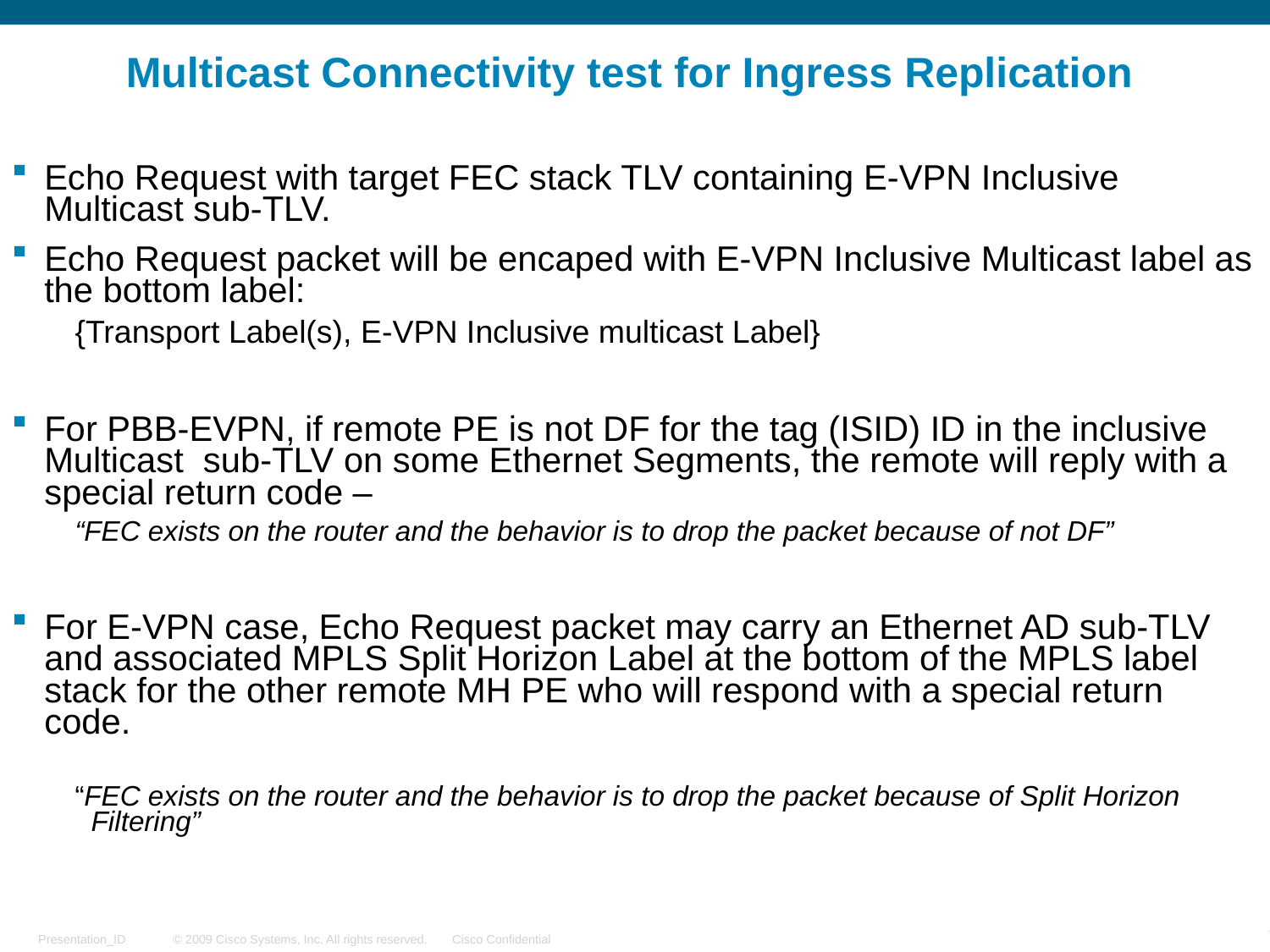

# Multicast Connectivity test for Ingress Replication
Echo Request with target FEC stack TLV containing E-VPN Inclusive Multicast sub-TLV.
Echo Request packet will be encaped with E-VPN Inclusive Multicast label as the bottom label:
{Transport Label(s), E-VPN Inclusive multicast Label}

For PBB-EVPN, if remote PE is not DF for the tag (ISID) ID in the inclusive Multicast  sub-TLV on some Ethernet Segments, the remote will reply with a special return code –
“FEC exists on the router and the behavior is to drop the packet because of not DF”

For E-VPN case, Echo Request packet may carry an Ethernet AD sub-TLV and associated MPLS Split Horizon Label at the bottom of the MPLS label stack for the other remote MH PE who will respond with a special return code.

“FEC exists on the router and the behavior is to drop the packet because of Split Horizon Filtering”